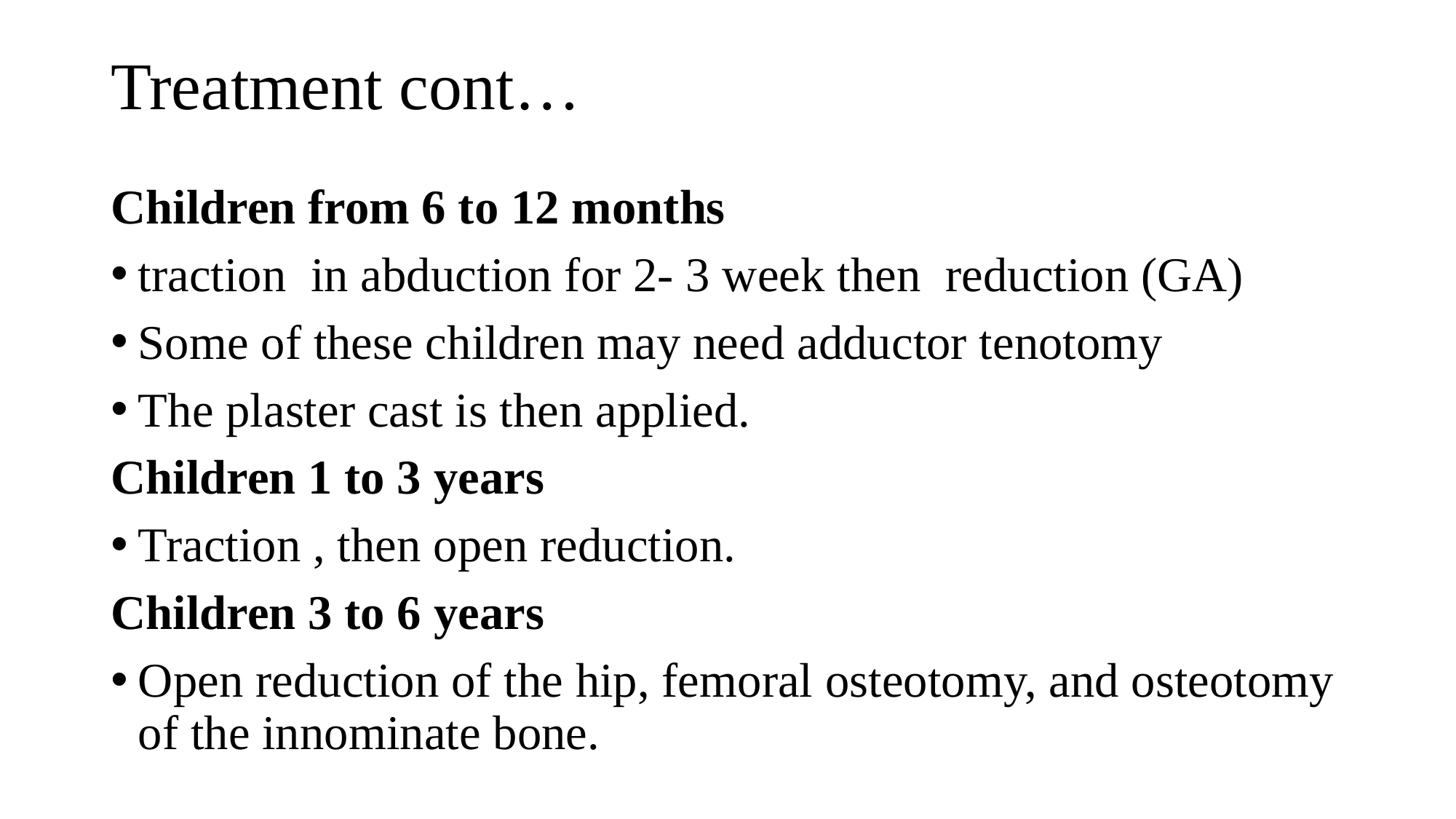

# Treatment cont…
Children from 6 to 12 months
traction  in abduction for 2- 3 week then  reduction (GA)
Some of these children may need adductor tenotomy
The plaster cast is then applied.
Children 1 to 3 years
Traction , then open reduction.
Children 3 to 6 years
Open reduction of the hip, femoral osteotomy, and osteotomy of the innominate bone.